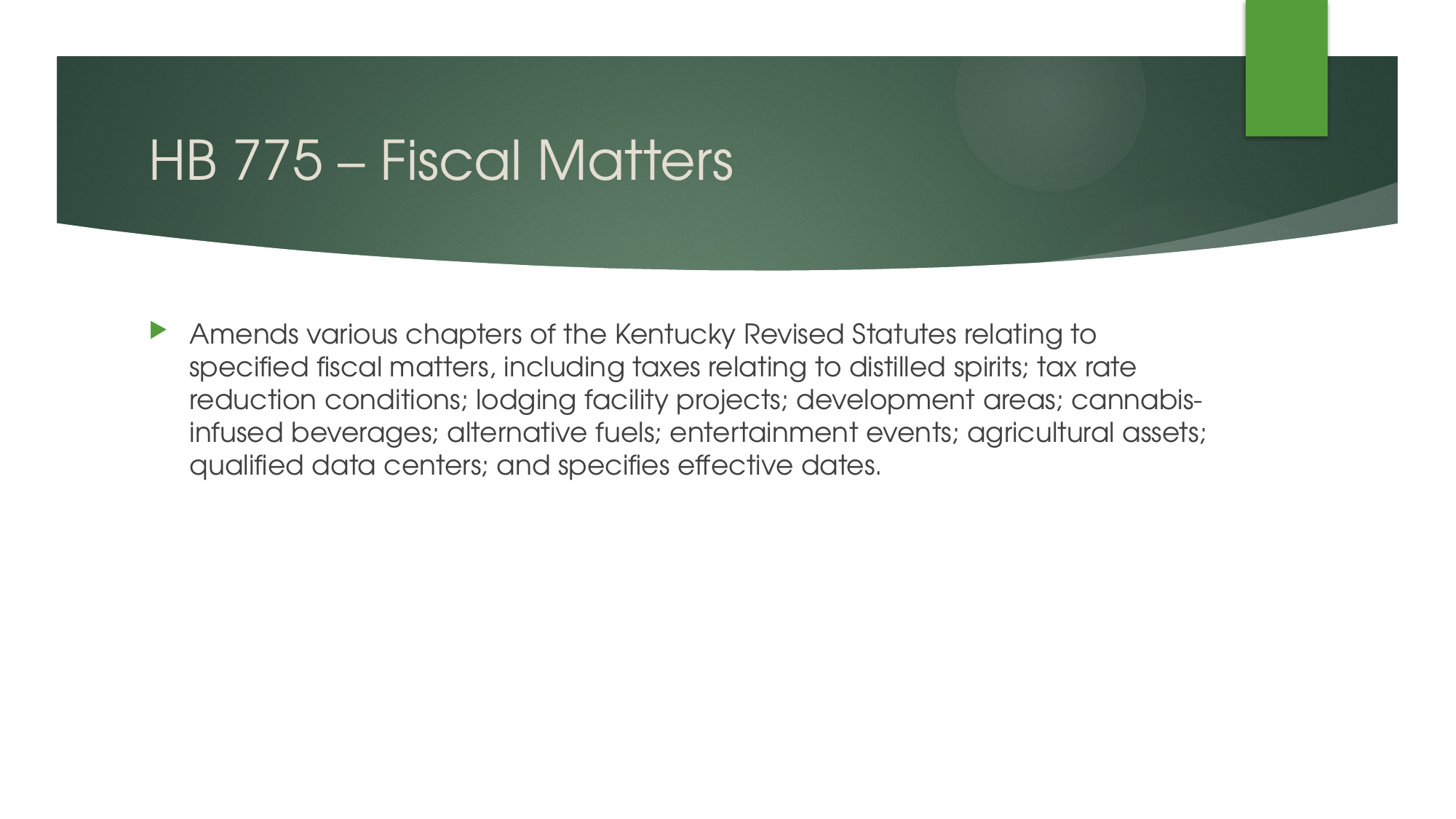

# HB 775 – Fiscal Matters
Amends various chapters of the Kentucky Revised Statutes relating to specified fiscal matters, including taxes relating to distilled spirits; tax rate reduction conditions; lodging facility projects; development areas; cannabis-infused beverages; alternative fuels; entertainment events; agricultural assets; qualified data centers; and specifies effective dates.